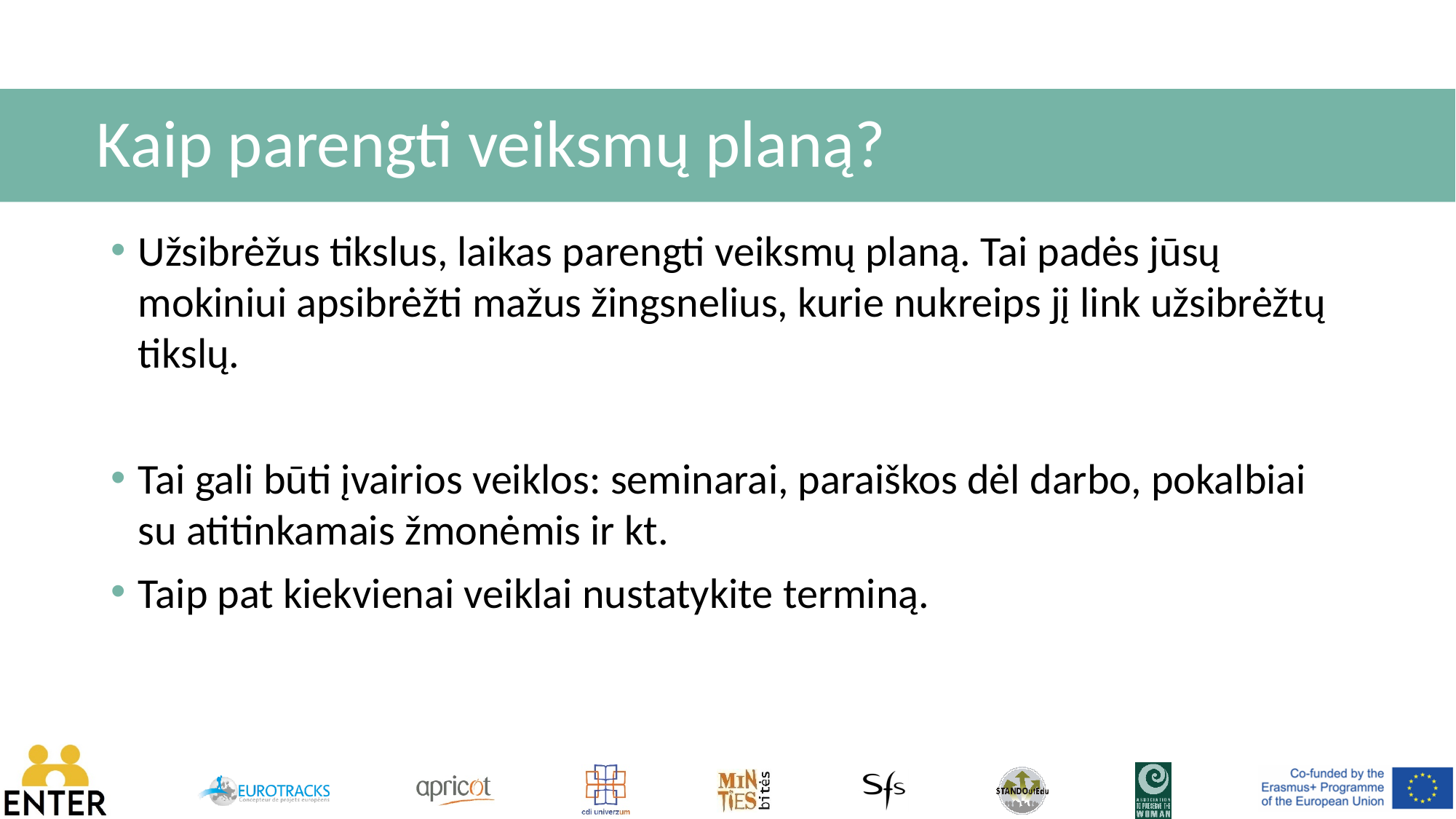

# Kaip parengti veiksmų planą?
Užsibrėžus tikslus, laikas parengti veiksmų planą. Tai padės jūsų mokiniui apsibrėžti mažus žingsnelius, kurie nukreips jį link užsibrėžtų tikslų.

Tai gali būti įvairios veiklos: seminarai, paraiškos dėl darbo, pokalbiai su atitinkamais žmonėmis ir kt.
Taip pat kiekvienai veiklai nustatykite terminą.